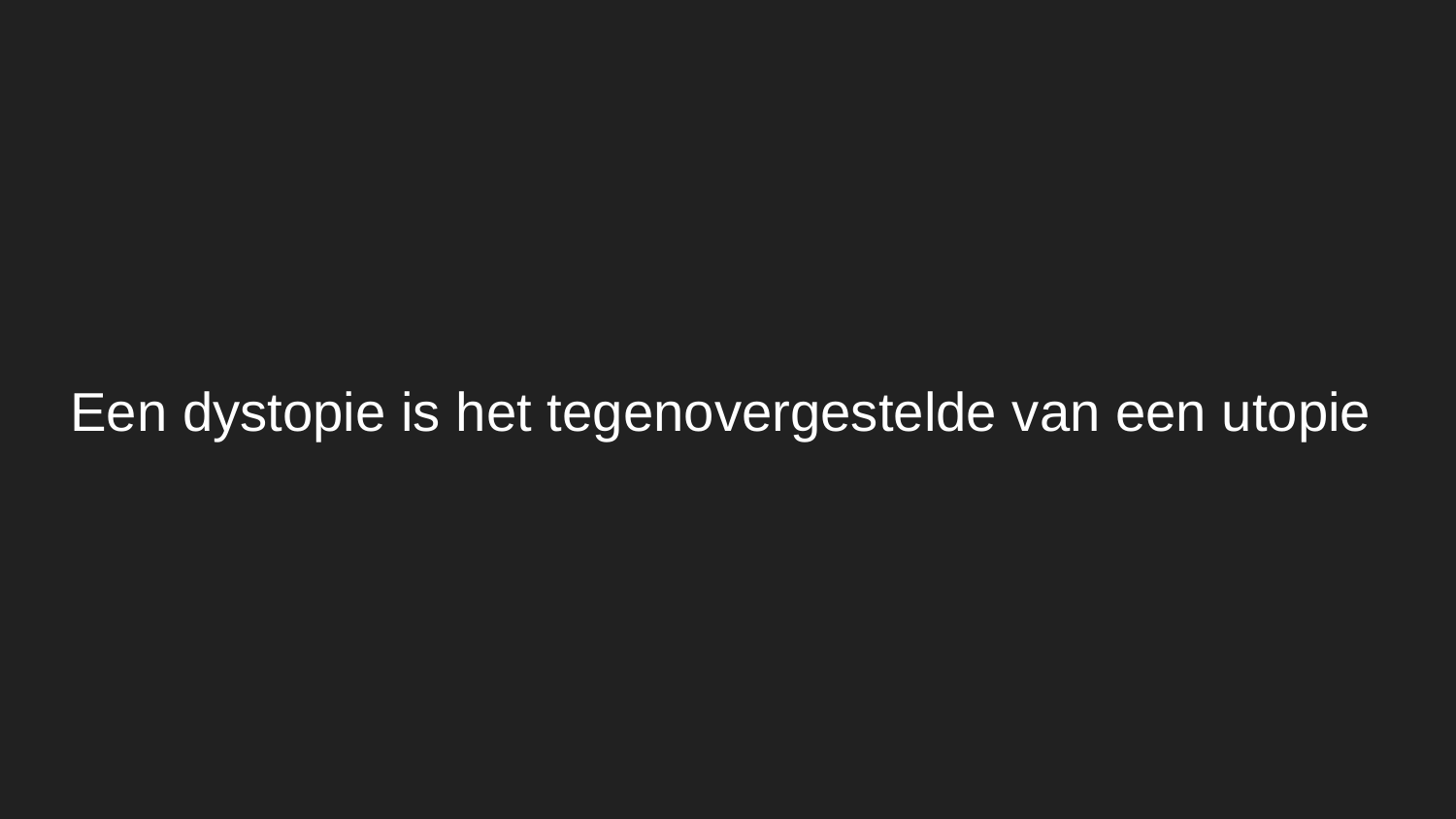

# Een dystopie is het tegenovergestelde van een utopie